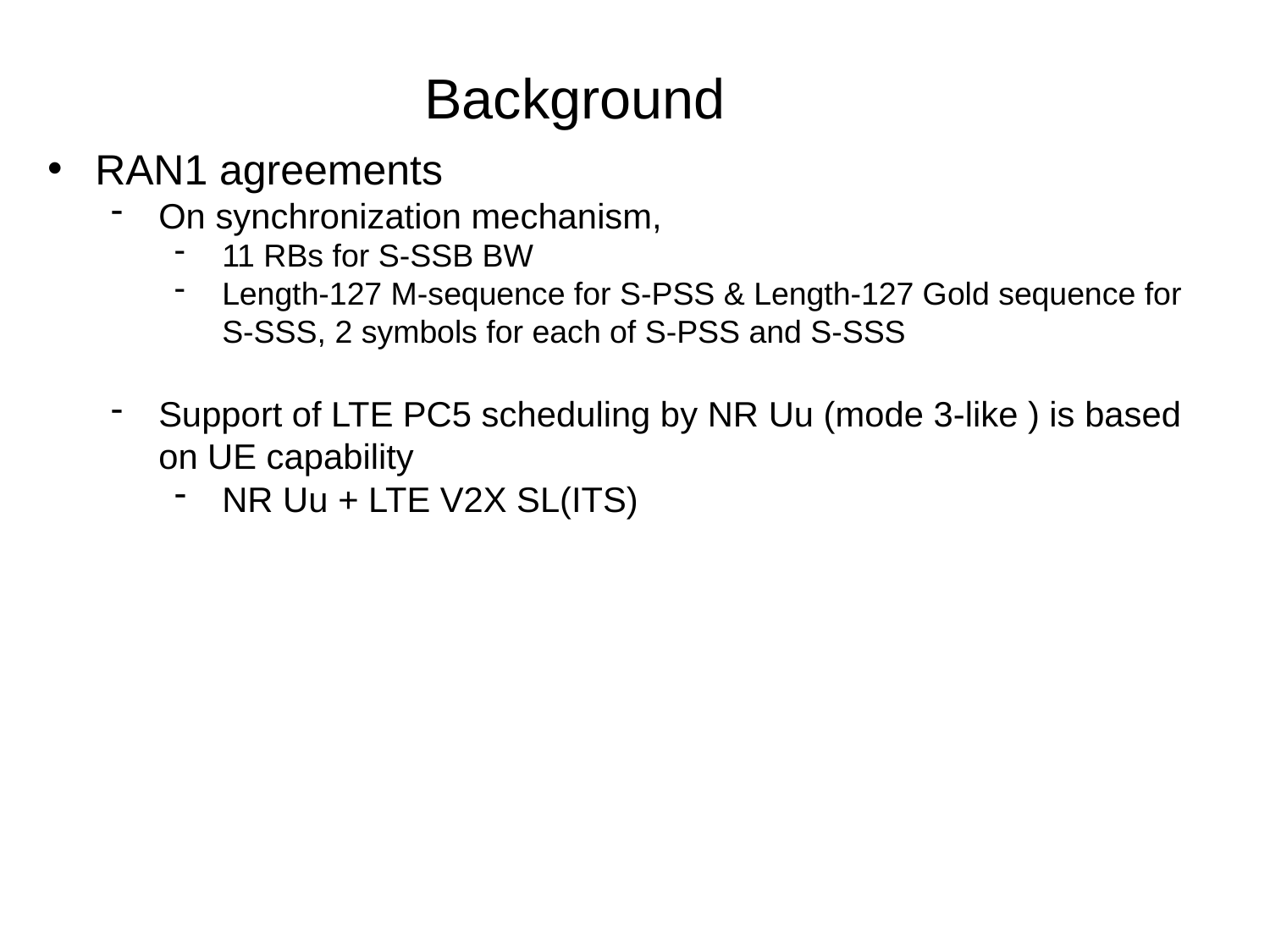

Background

RAN1 agreements
On synchronization mechanism,
11 RBs for S-SSB BW
Length-127 M-sequence for S-PSS & Length-127 Gold sequence for S-SSS, 2 symbols for each of S-PSS and S-SSS

Support of LTE PC5 scheduling by NR Uu (mode 3-like ) is based on UE capability
NR Uu + LTE V2X SL(ITS)